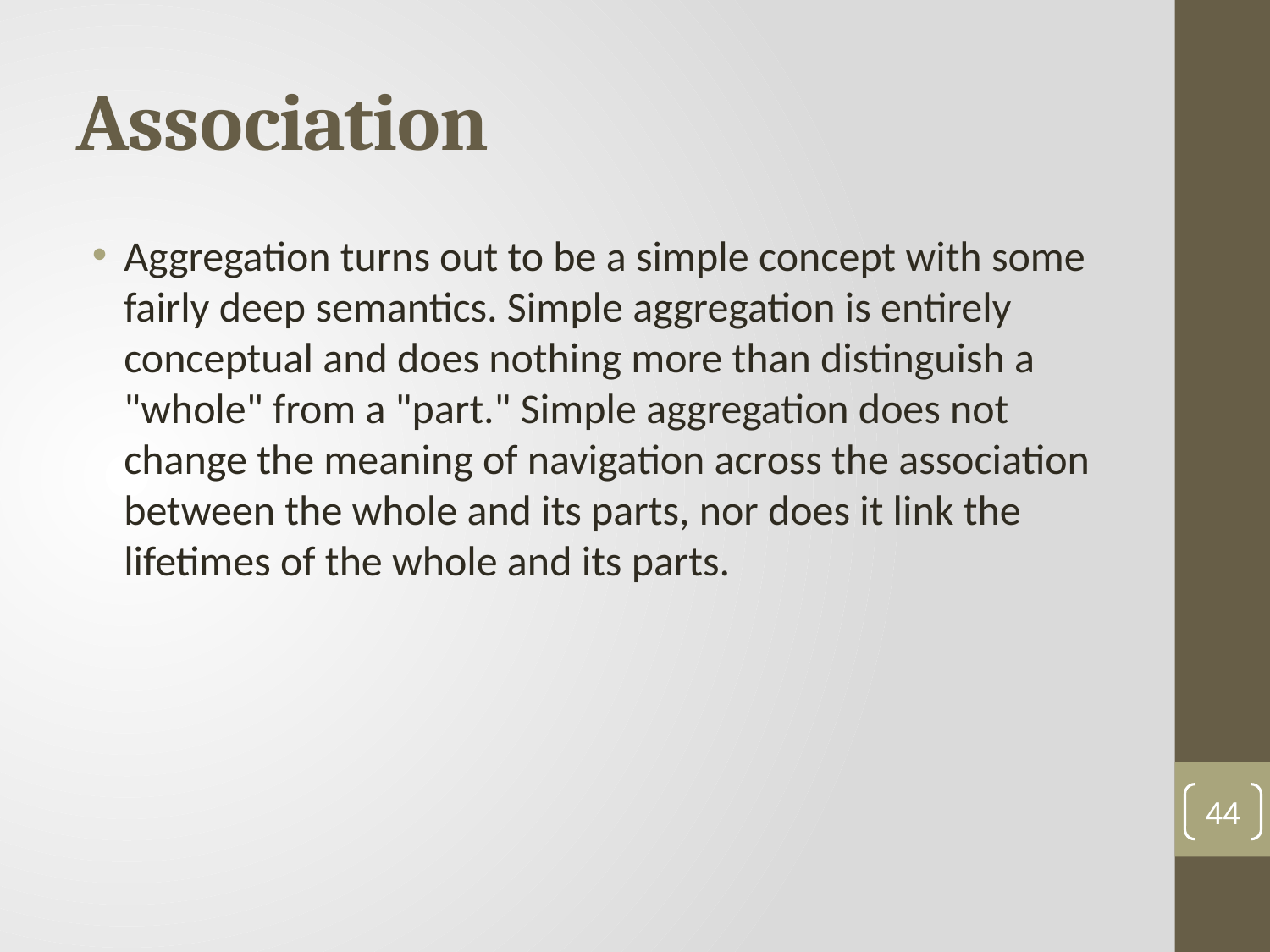

# Association
Aggregation turns out to be a simple concept with some fairly deep semantics. Simple aggregation is entirely conceptual and does nothing more than distinguish a "whole" from a "part." Simple aggregation does not change the meaning of navigation across the association between the whole and its parts, nor does it link the lifetimes of the whole and its parts.
44